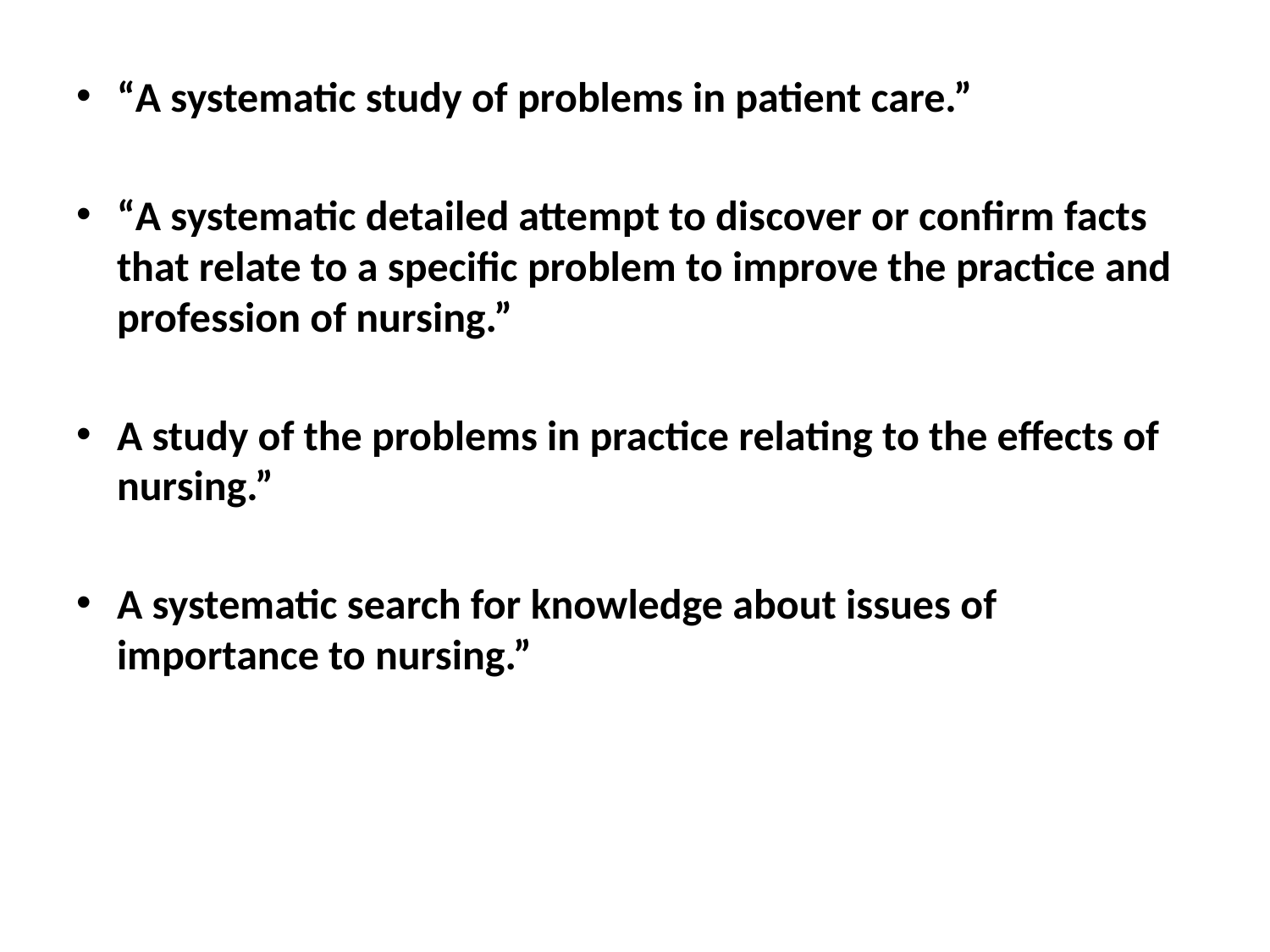

“A systematic study of problems in patient care.”

“A systematic detailed attempt to discover or confirm facts that relate to a specific problem to improve the practice and profession of nursing.”

A study of the problems in practice relating to the effects of nursing.”

A systematic search for knowledge about issues of importance to nursing.”